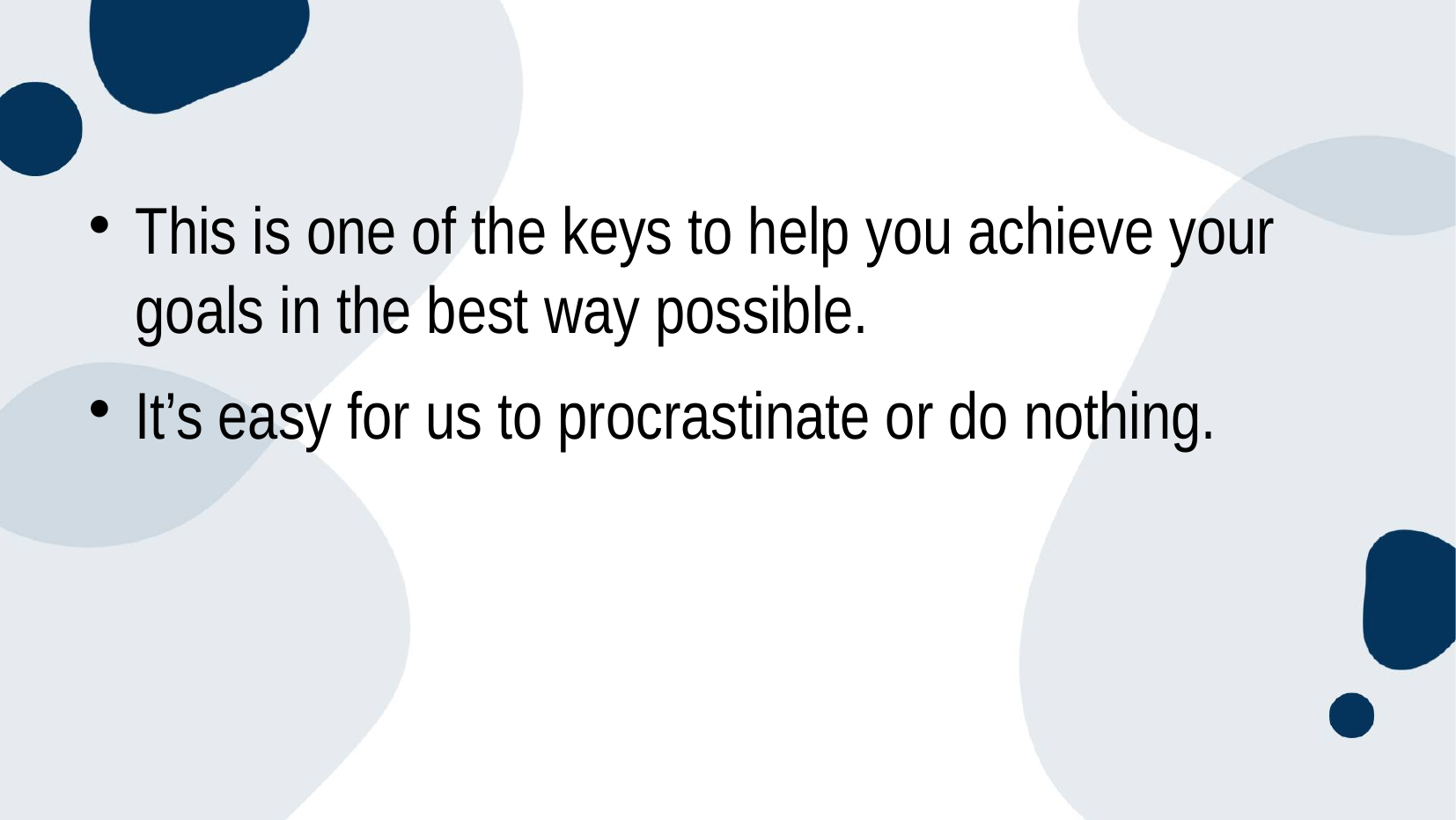

#
This is one of the keys to help you achieve your goals in the best way possible.
It’s easy for us to procrastinate or do nothing.